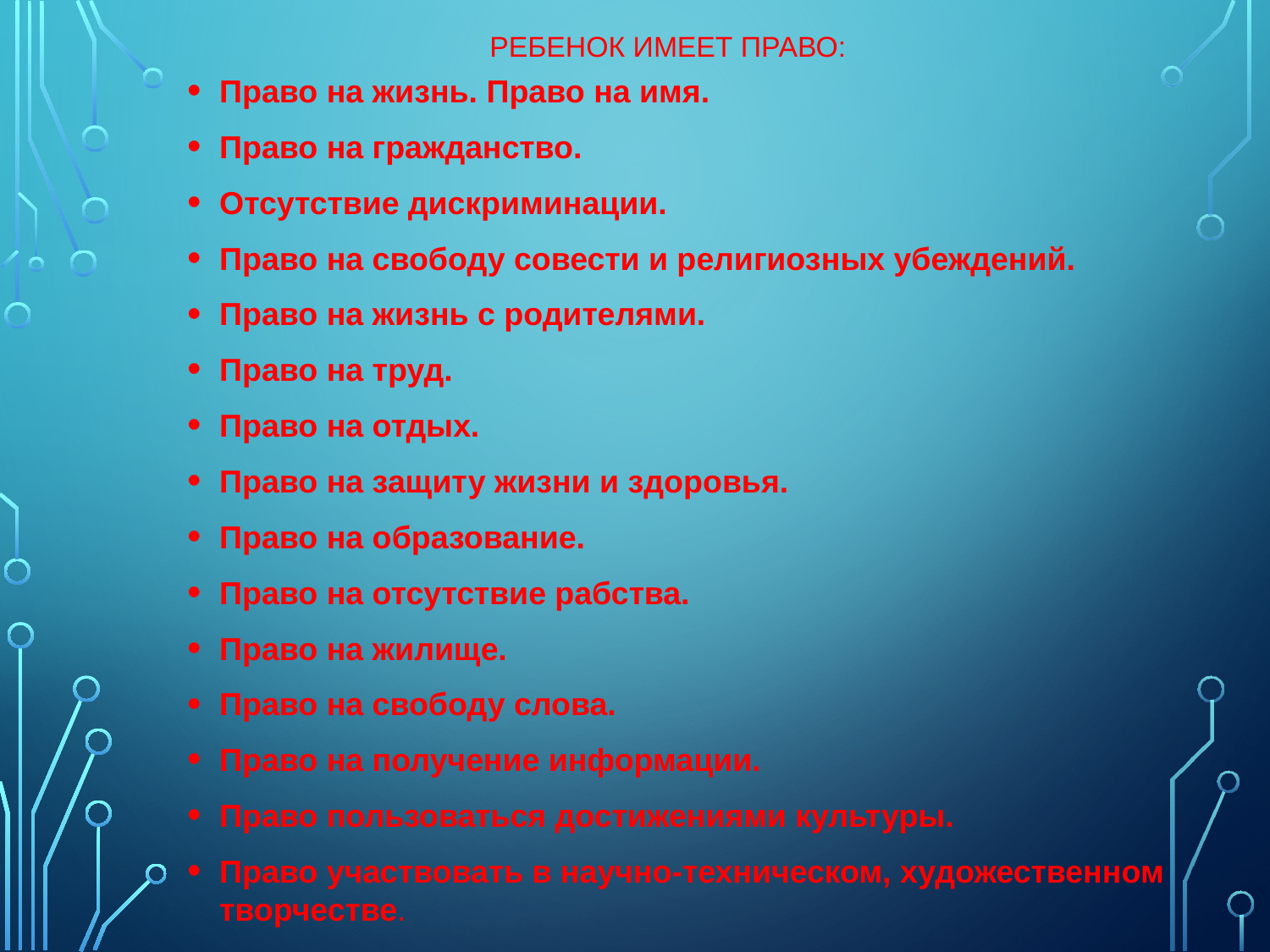

# РЕБЕНОК ИМЕЕТ ПРАВО:
Право на жизнь. Право на имя.
Право на гражданство.
Отсутствие дискриминации.
Право на свободу совести и религиозных убеждений.
Право на жизнь с родителями.
Право на труд.
Право на отдых.
Право на защиту жизни и здоровья.
Право на образование.
Право на отсутствие рабства.
Право на жилище.
Право на свободу слова.
Право на получение информации.
Право пользоваться достижениями культуры.
Право участвовать в научно-техническом, художественном творчестве.